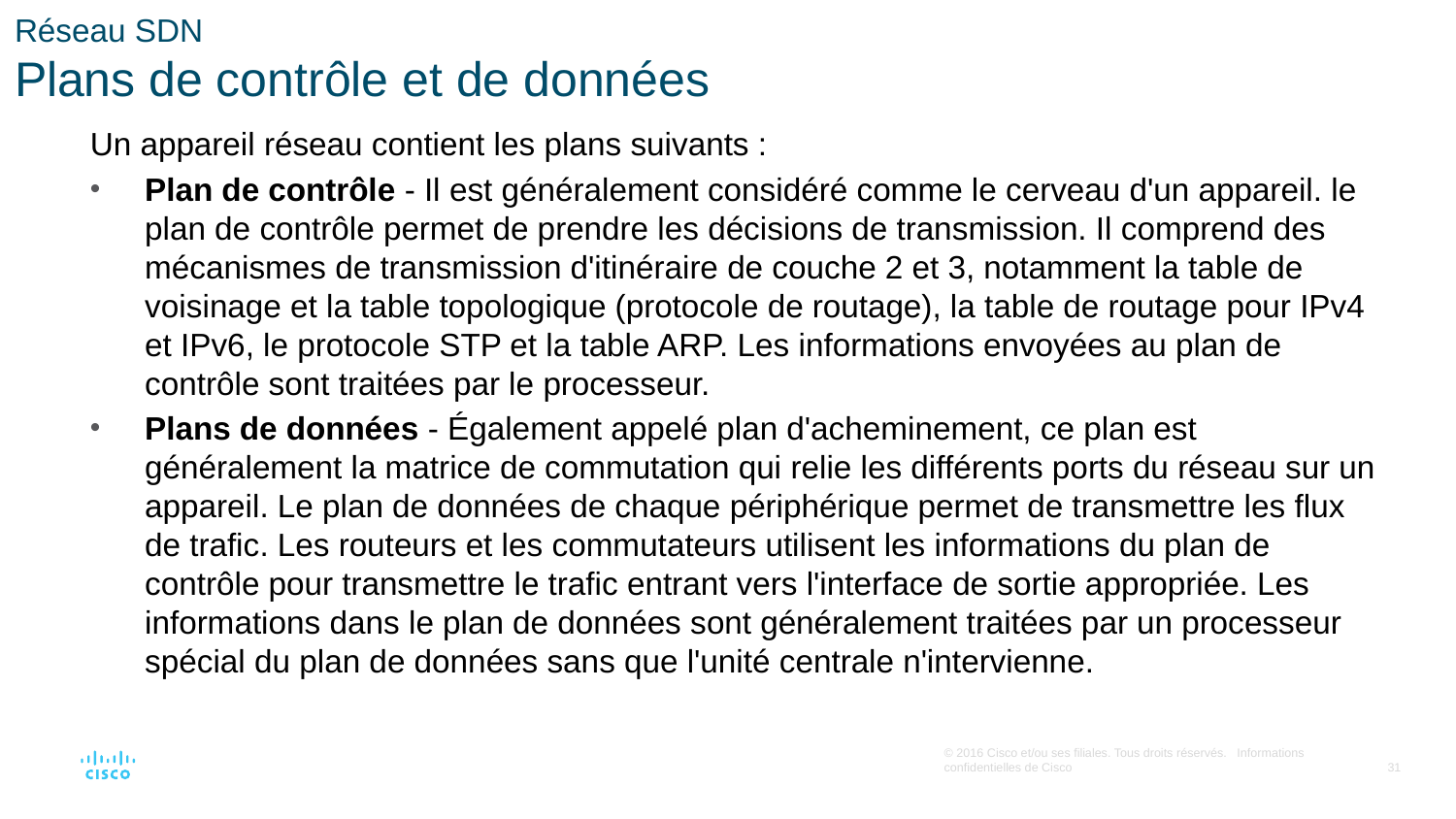

# Réseau SDN Plans de contrôle et de données
Un appareil réseau contient les plans suivants :
Plan de contrôle - Il est généralement considéré comme le cerveau d'un appareil. le plan de contrôle permet de prendre les décisions de transmission. Il comprend des mécanismes de transmission d'itinéraire de couche 2 et 3, notamment la table de voisinage et la table topologique (protocole de routage), la table de routage pour IPv4 et IPv6, le protocole STP et la table ARP. Les informations envoyées au plan de contrôle sont traitées par le processeur.
Plans de données - Également appelé plan d'acheminement, ce plan est généralement la matrice de commutation qui relie les différents ports du réseau sur un appareil. Le plan de données de chaque périphérique permet de transmettre les flux de trafic. Les routeurs et les commutateurs utilisent les informations du plan de contrôle pour transmettre le trafic entrant vers l'interface de sortie appropriée. Les informations dans le plan de données sont généralement traitées par un processeur spécial du plan de données sans que l'unité centrale n'intervienne.